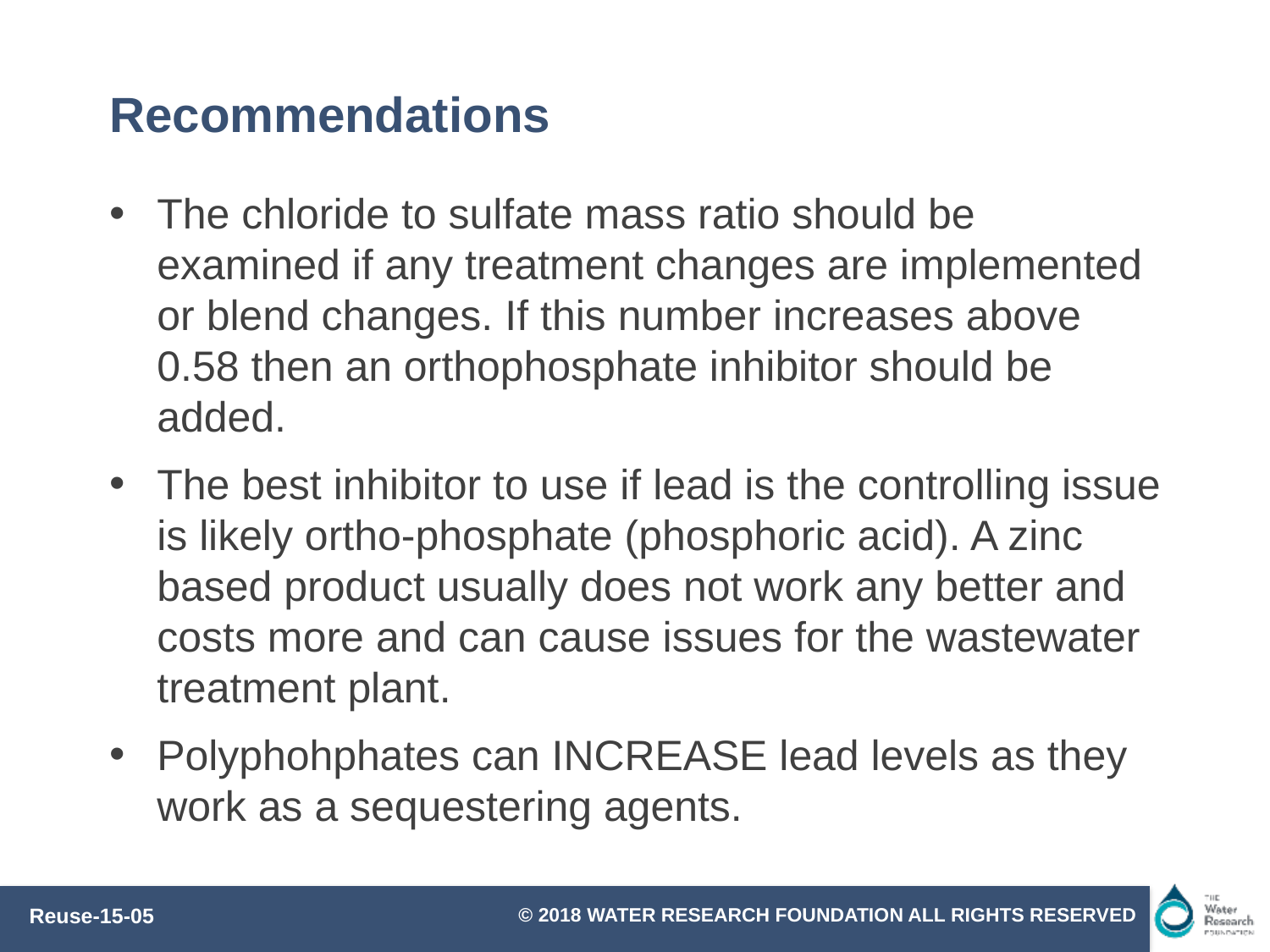

# Recommendations
The chloride to sulfate mass ratio should be examined if any treatment changes are implemented or blend changes. If this number increases above 0.58 then an orthophosphate inhibitor should be added.
The best inhibitor to use if lead is the controlling issue is likely ortho-phosphate (phosphoric acid). A zinc based product usually does not work any better and costs more and can cause issues for the wastewater treatment plant.
Polyphohphates can INCREASE lead levels as they work as a sequestering agents.